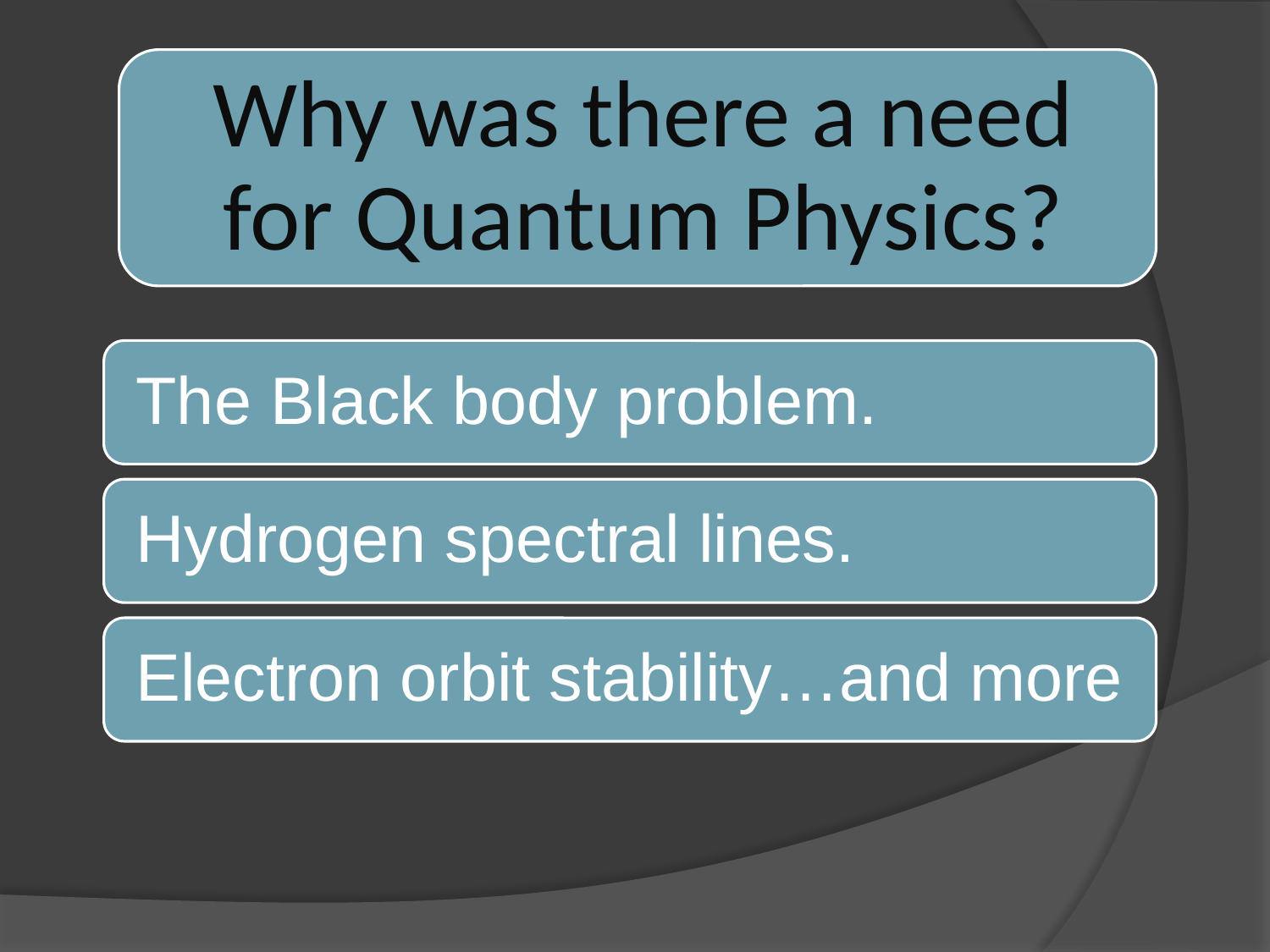

Why was there a need for Quantum Physics?
The Black body problem.
Hydrogen spectral lines.
Electron orbit stability…and more